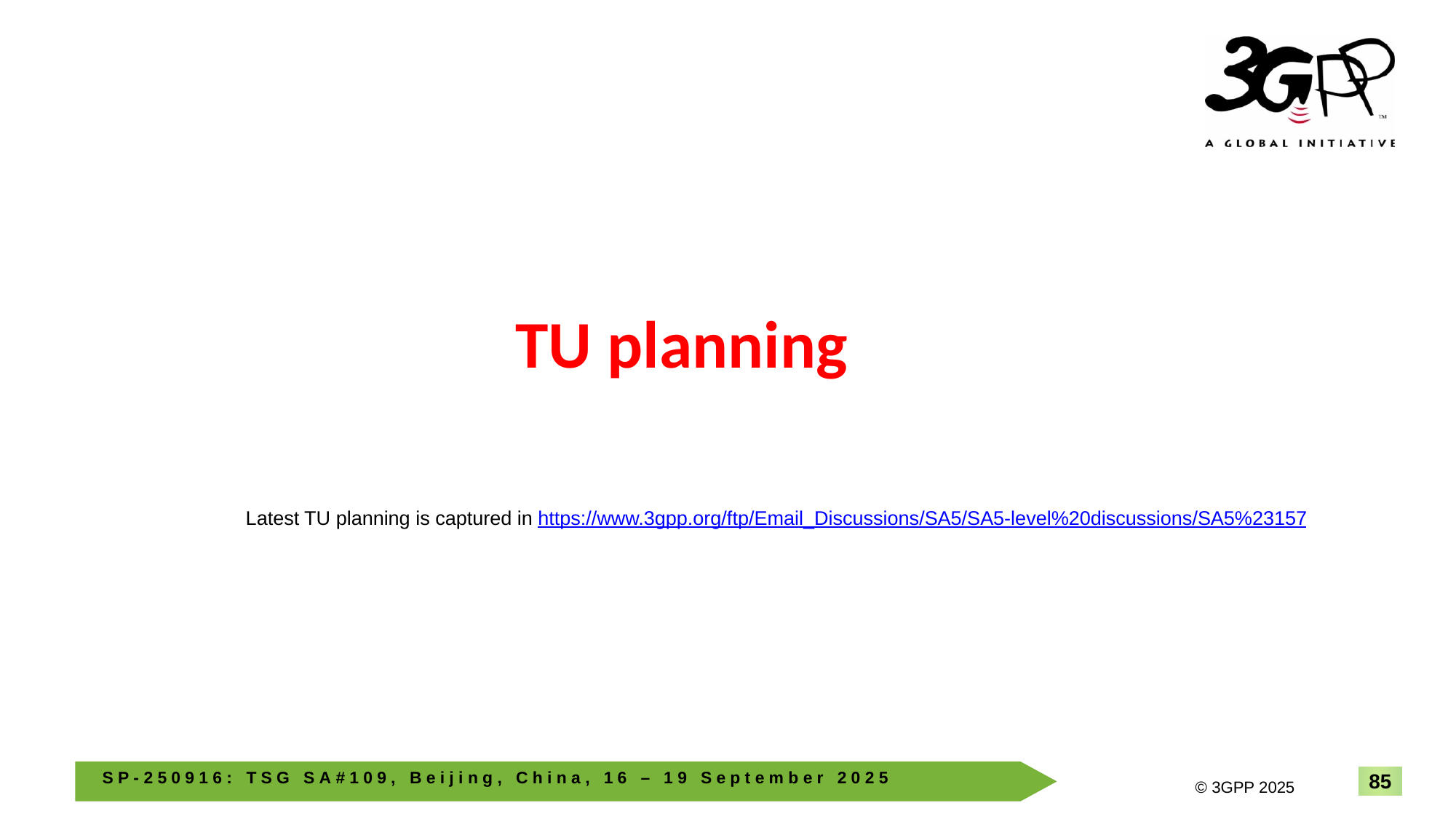

# TU planning
Latest TU planning is captured in https://www.3gpp.org/ftp/Email_Discussions/SA5/SA5-level%20discussions/SA5%23157